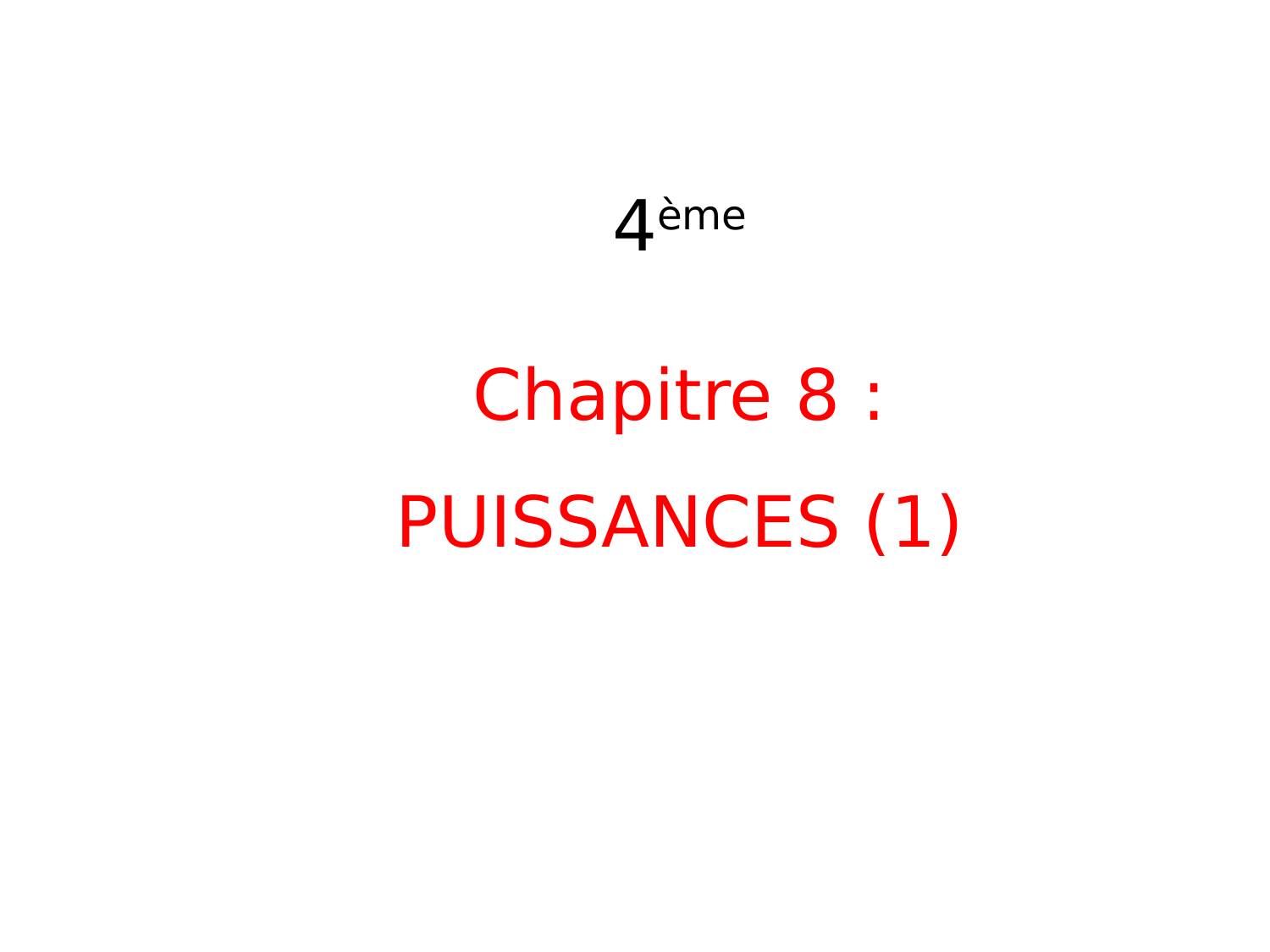

# 4ème Chapitre 8 : PUISSANCES (1)